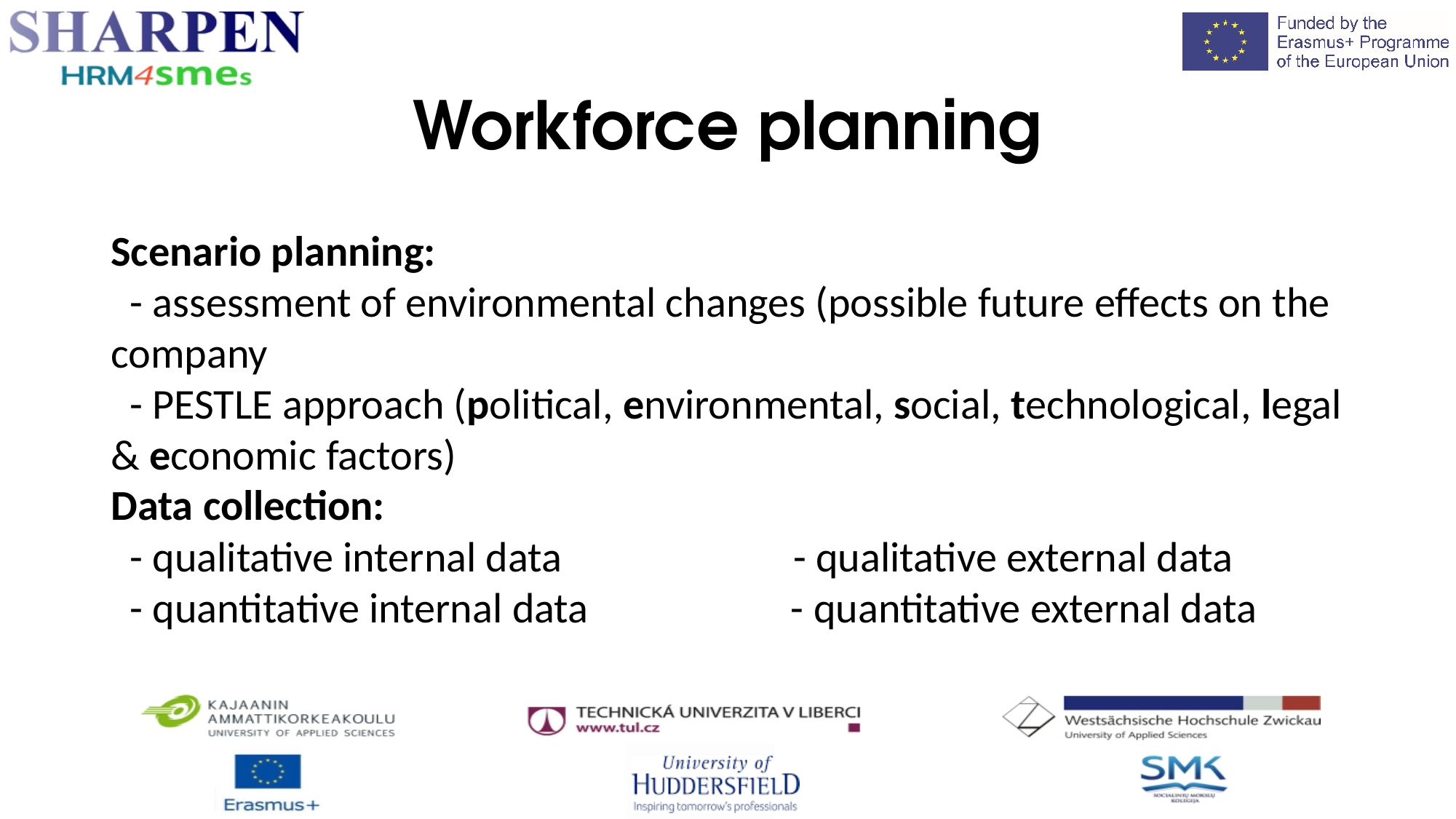

Workforce planning
Scenario planning:
  - assessment of environmental changes (possible future effects on the company
  - PESTLE approach (political, environmental, social, technological, legal & economic factors)
Data collection:
  - qualitative internal data                        - qualitative external data
  - quantitative internal data                     - quantitative external data